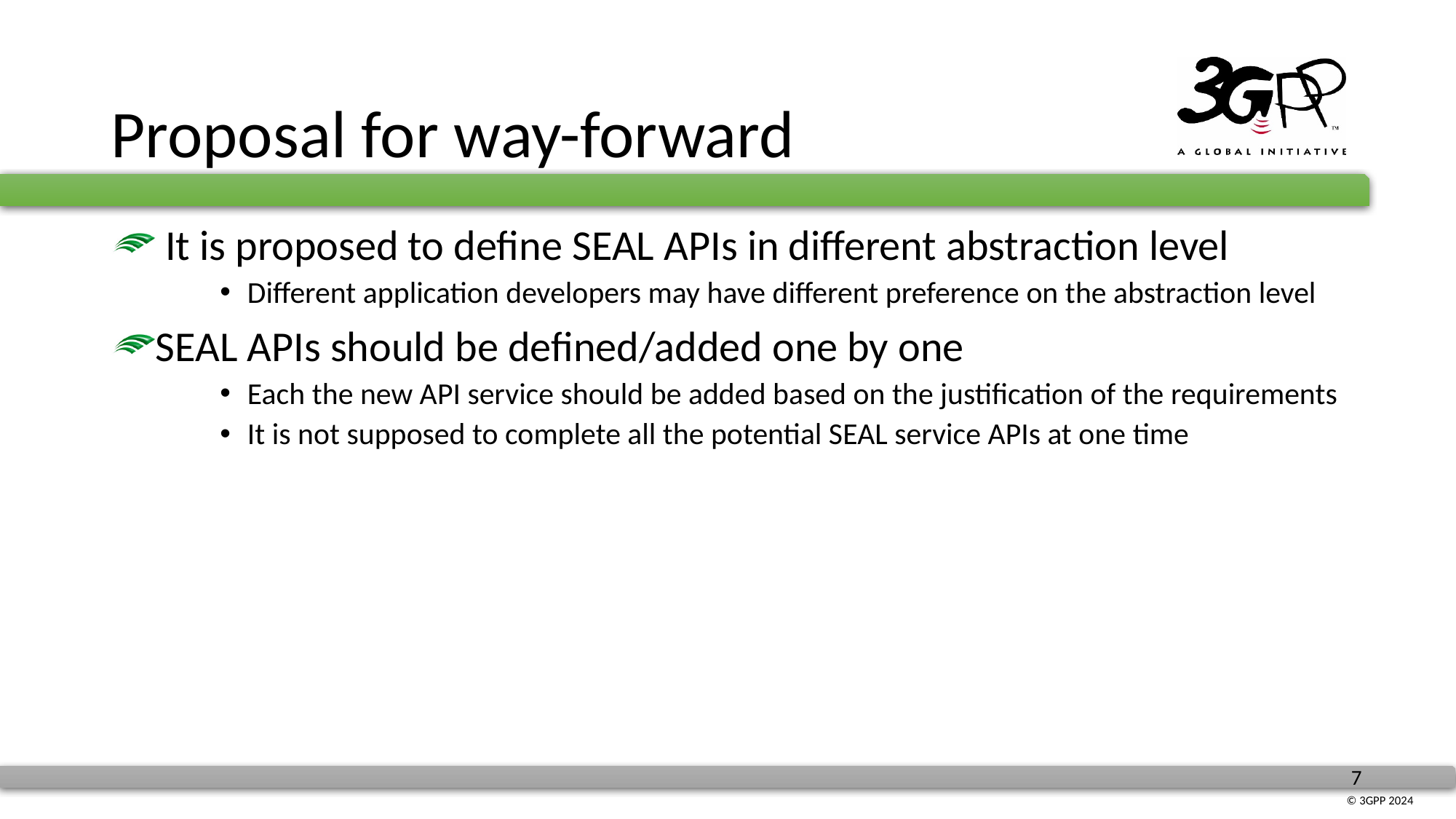

# Proposal for way-forward
 It is proposed to define SEAL APIs in different abstraction level
Different application developers may have different preference on the abstraction level
SEAL APIs should be defined/added one by one
Each the new API service should be added based on the justification of the requirements
It is not supposed to complete all the potential SEAL service APIs at one time